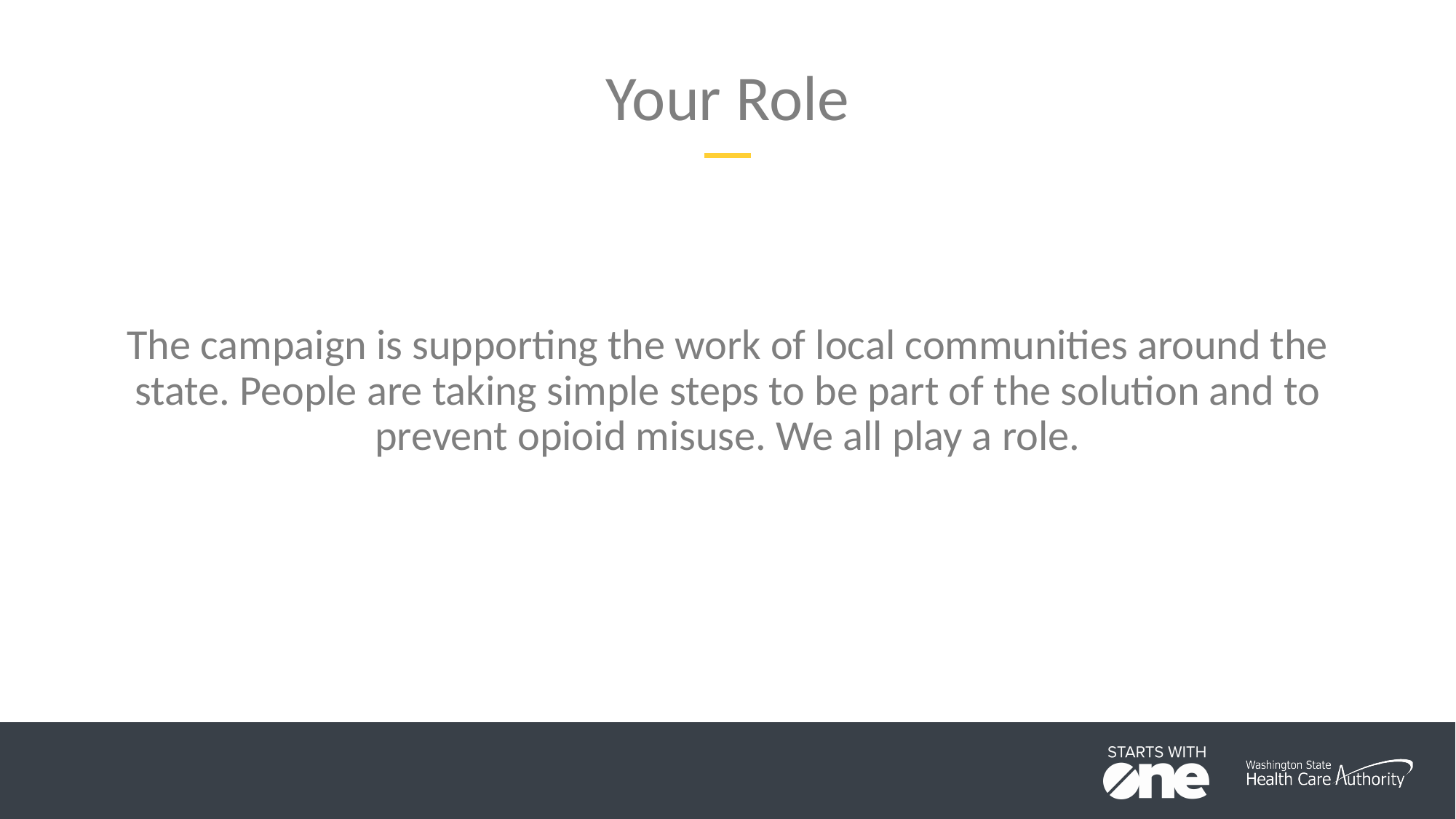

# Your Role
The campaign is supporting the work of local communities around the state. People are taking simple steps to be part of the solution and to prevent opioid misuse. We all play a role.